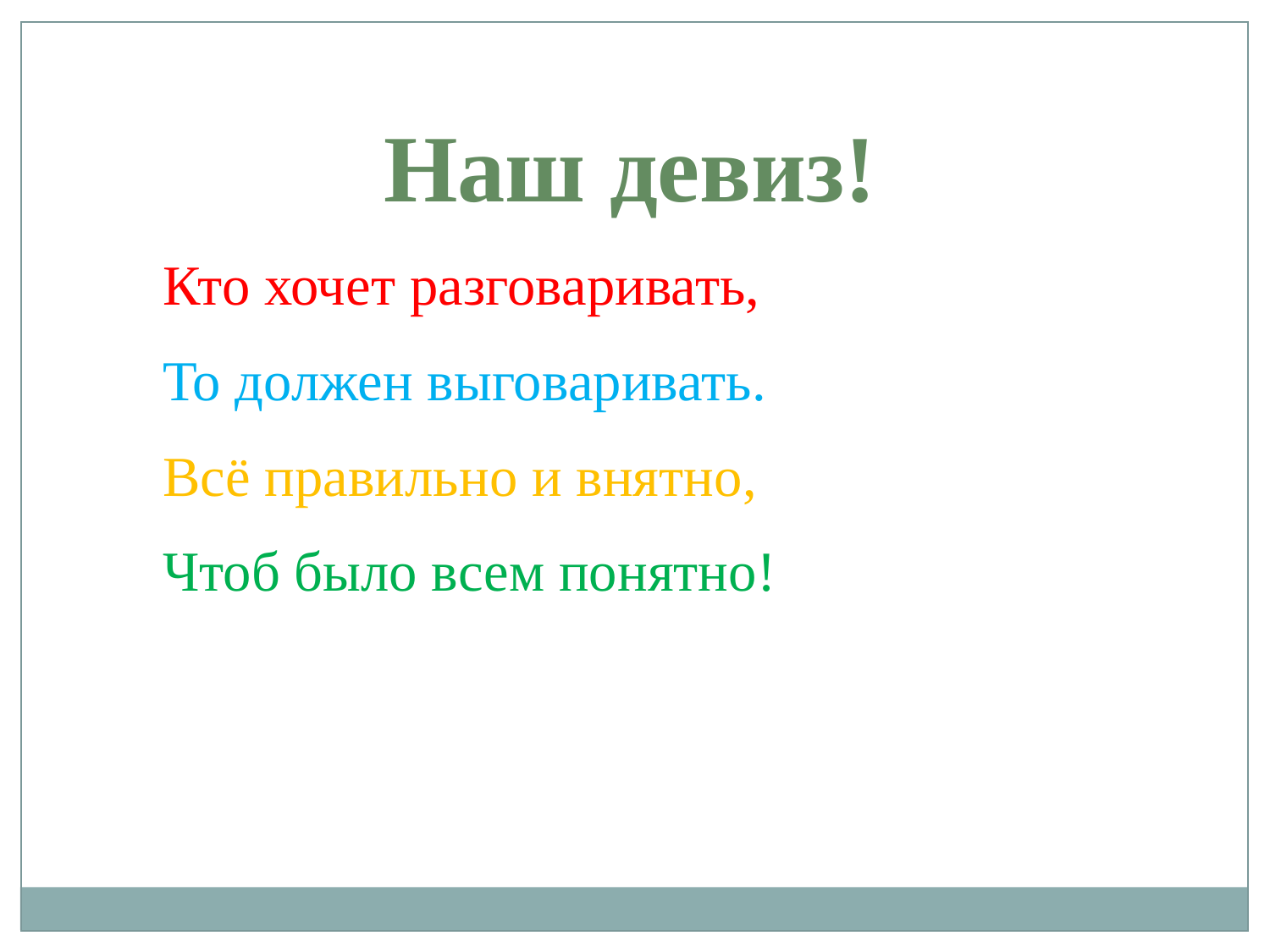

Наш девиз!
Кто хочет разговаривать,
То должен выговаривать.
Всё правильно и внятно,
Чтоб было всем понятно!